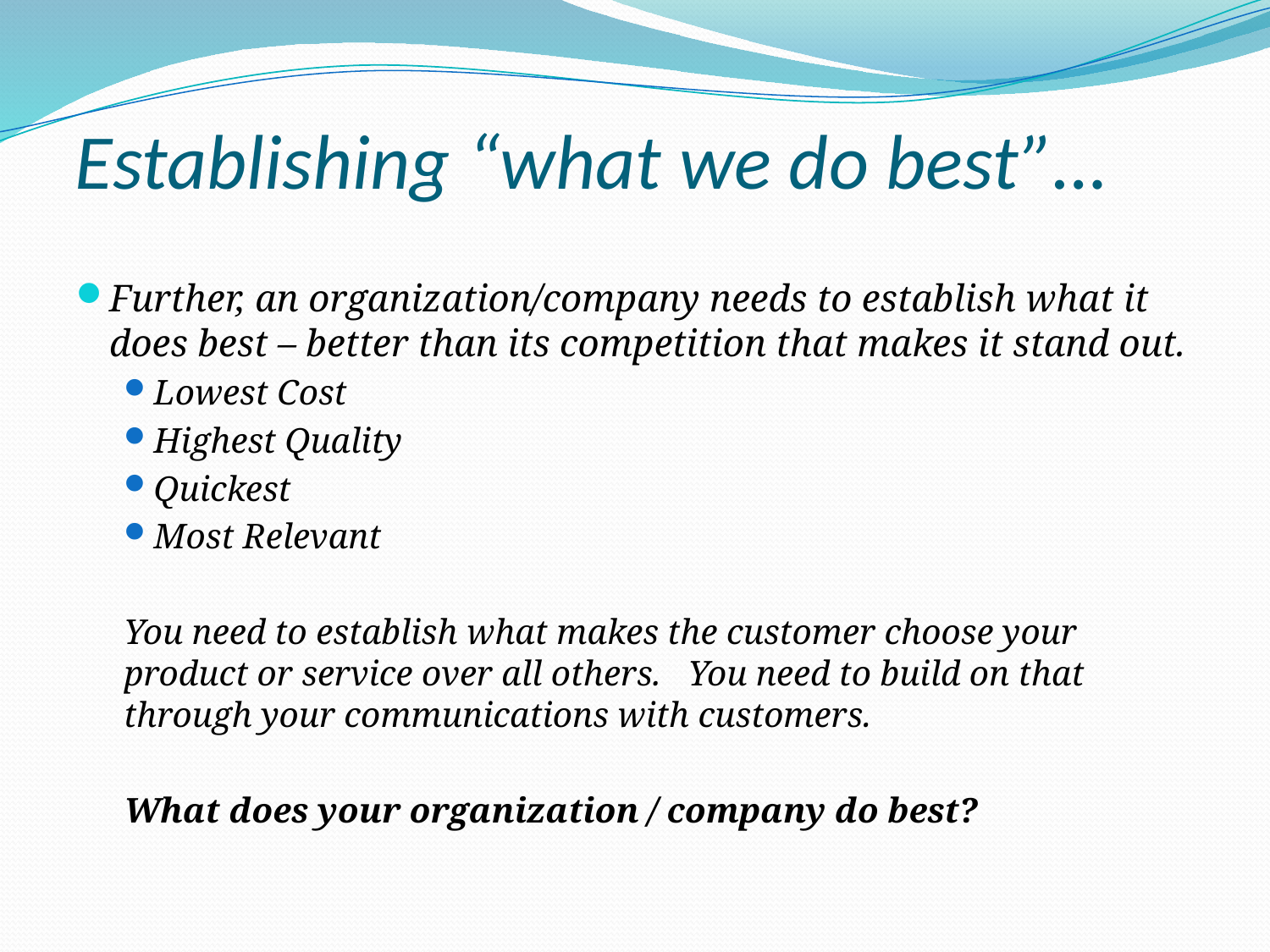

# Establishing “what we do best”…
Further, an organization/company needs to establish what it does best – better than its competition that makes it stand out.
Lowest Cost
Highest Quality
Quickest
Most Relevant

You need to establish what makes the customer choose your product or service over all others.   You need to build on that through your communications with customers.

What does your organization / company do best?